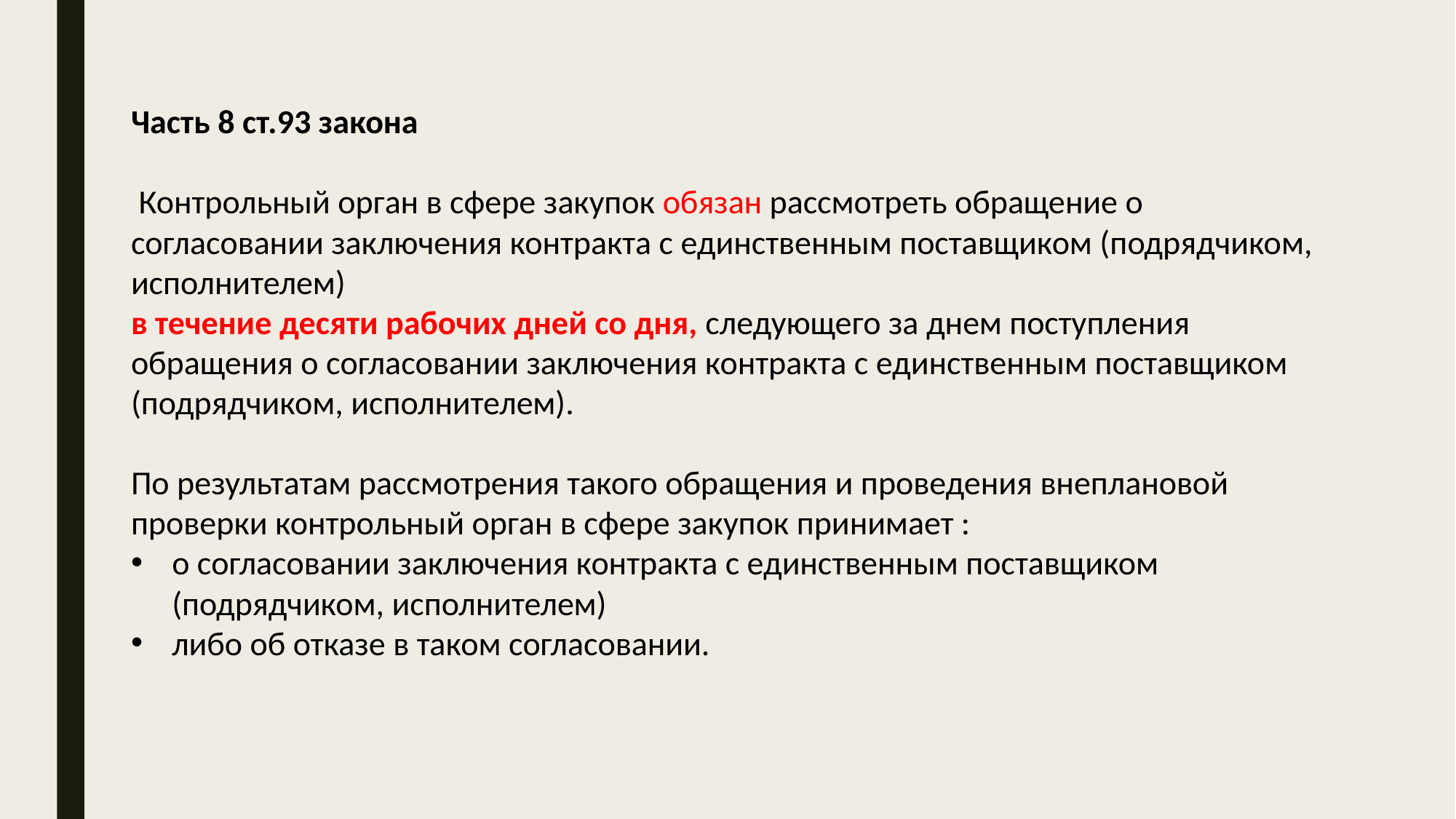

Часть 8 ст.93 закона

 Контрольный орган в сфере закупок обязан рассмотреть обращение о согласовании заключения контракта с единственным поставщиком (подрядчиком, исполнителем)
в течение десяти рабочих дней со дня, следующего за днем поступления обращения о согласовании заключения контракта с единственным поставщиком (подрядчиком, исполнителем).

По результатам рассмотрения такого обращения и проведения внеплановой проверки контрольный орган в сфере закупок принимает :
о согласовании заключения контракта с единственным поставщиком (подрядчиком, исполнителем)
либо об отказе в таком согласовании.